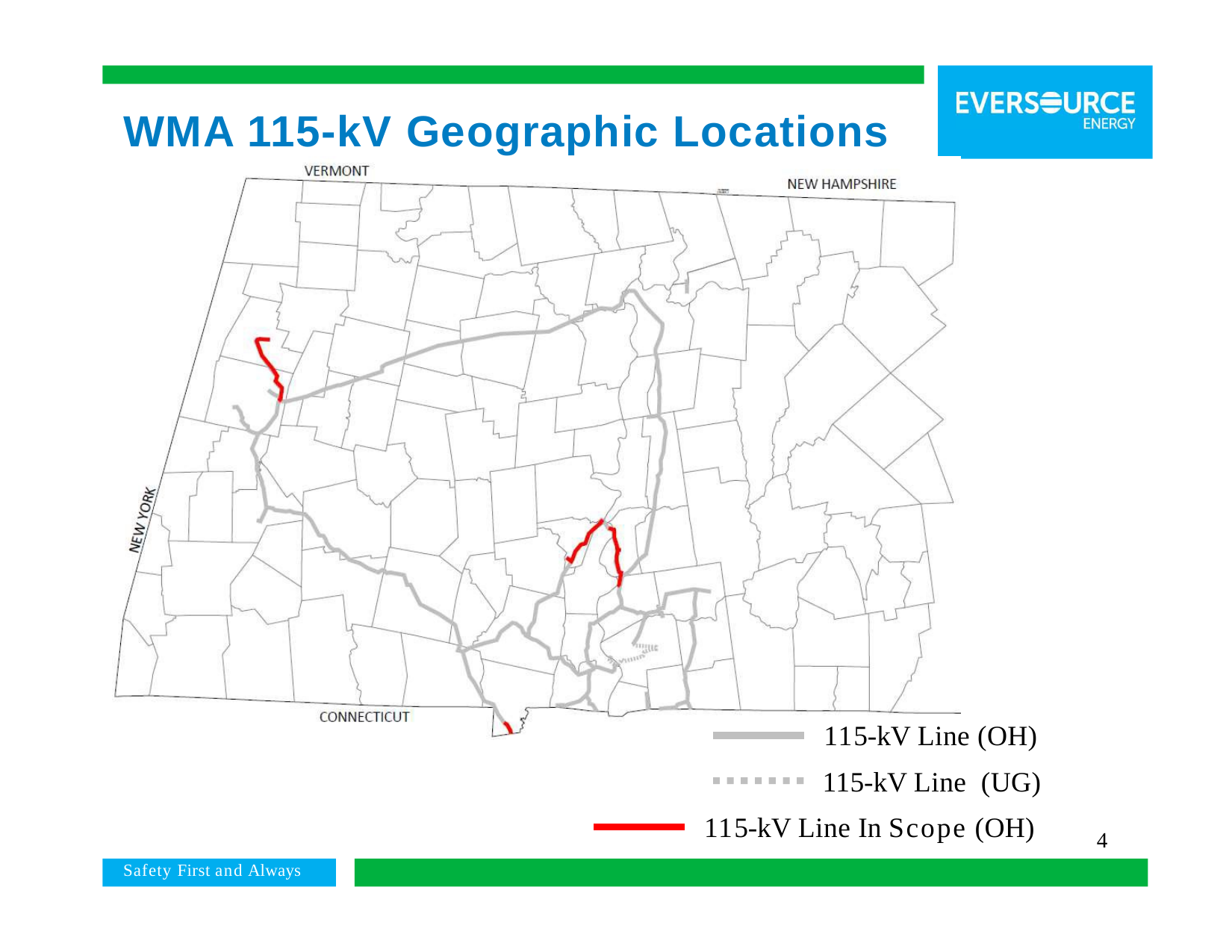

# WMA 115-kV Geographic Locations

 115-kV Line (OH)
 115-kV Line  (UG)

 115-kV Line In Scope (OH)
4

Safety First and Always